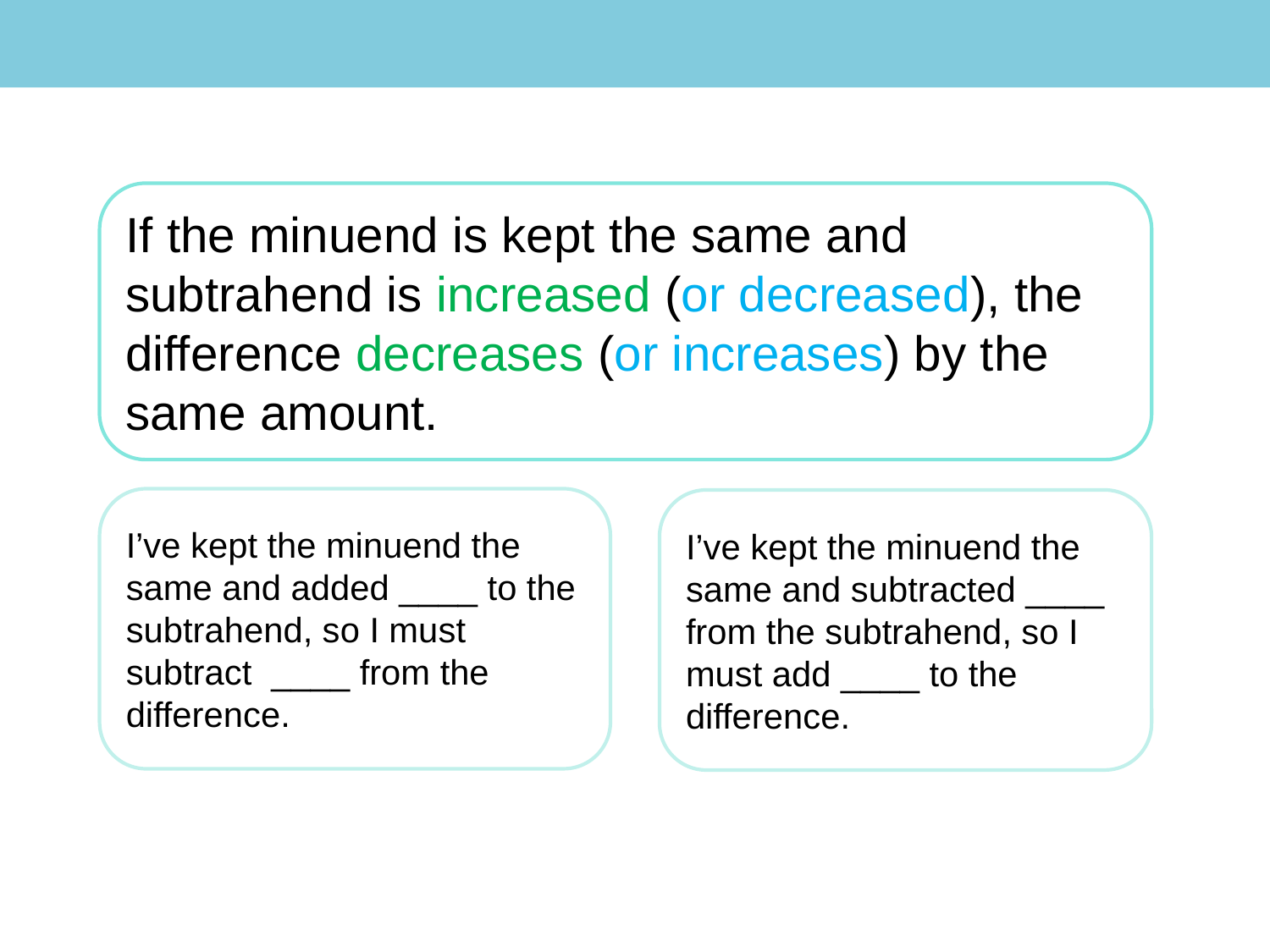

If the minuend is kept the same and subtrahend is increased (or decreased), the difference decreases (or increases) by the same amount.
I’ve kept the minuend the same and added ____ to the subtrahend, so I must subtract  ____ from the difference.
I’ve kept the minuend the same and subtracted ____ from the subtrahend, so I must add ____ to the difference.